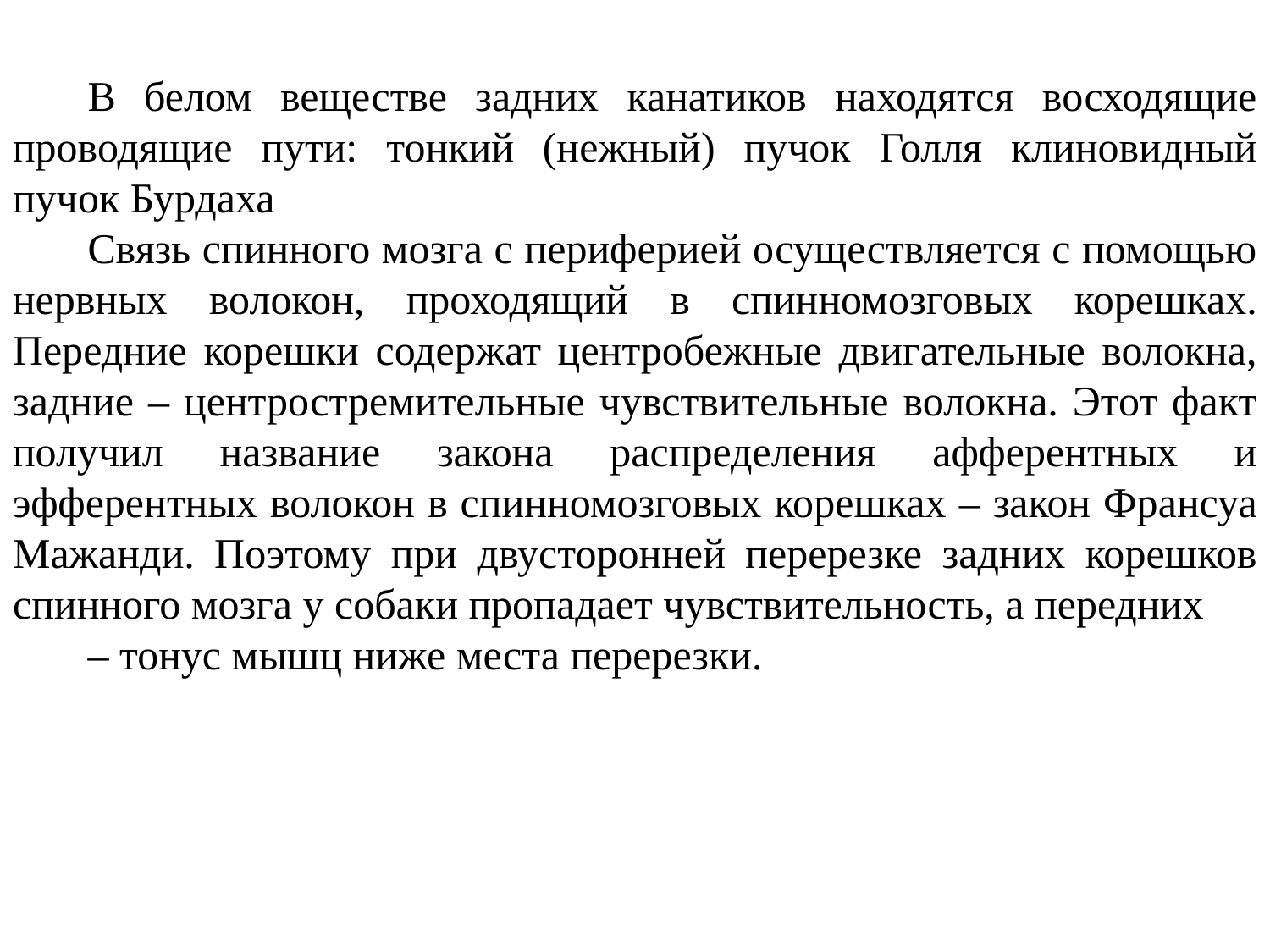

В белом веществе задних канатиков находятся восходящие проводящие пути: тонкий (нежный) пучок Голля клиновидный пучок Бурдаха
Связь спинного мозга с периферией осуществляется с помощью нервных волокон, проходящий в спинномозговых корешках. Передние корешки содержат центробежные двигательные волокна, задние – центростремительные чувствительные волокна. Этот факт получил название закона распределения афферентных и эфферентных волокон в спинномозговых корешках – закон Франсуа Мажанди. Поэтому при двусторонней перерезке задних корешков спинного мозга у собаки пропадает чувствительность, а передних
– тонус мышц ниже места перерезки.